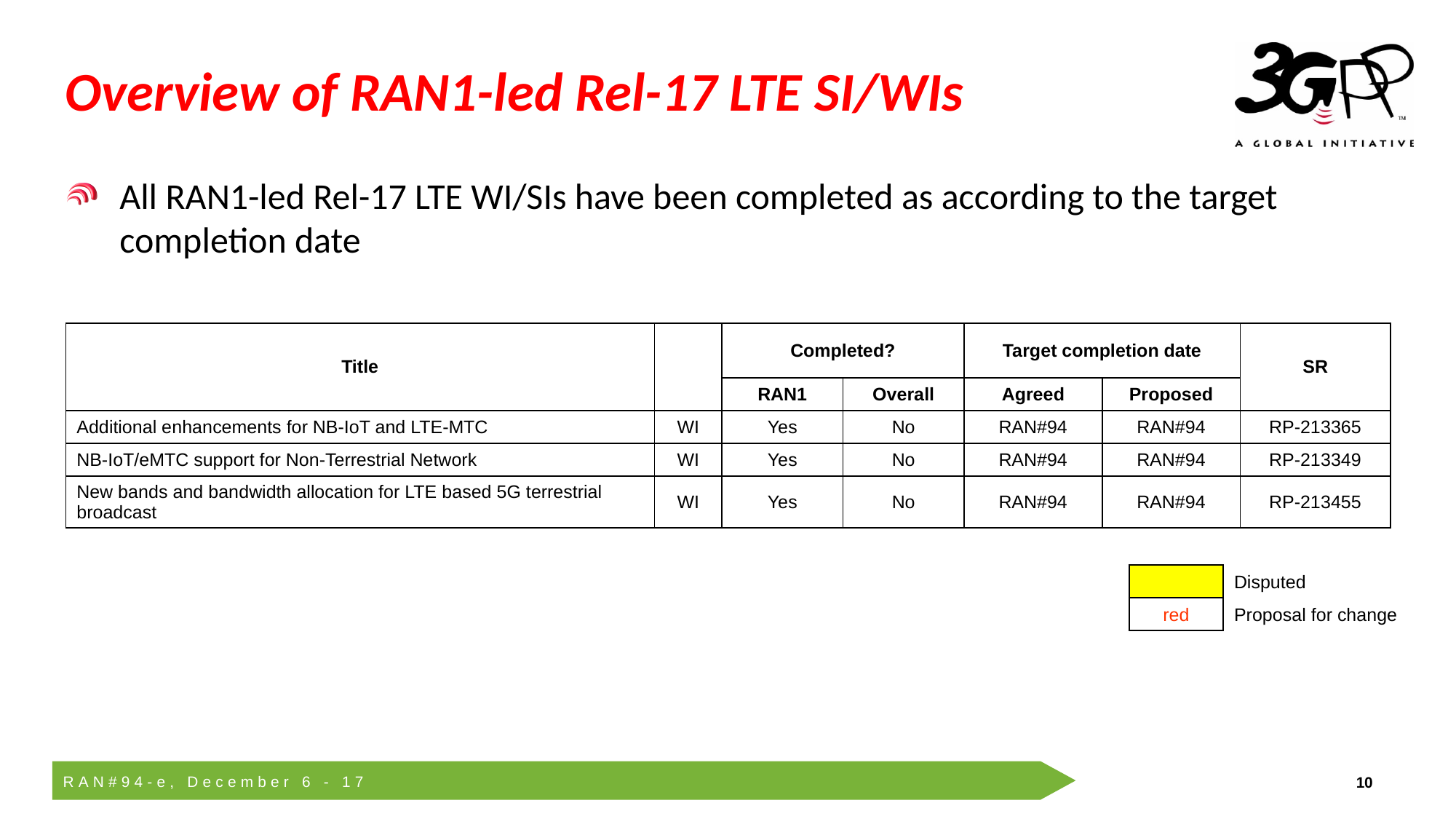

# Overview of RAN1-led Rel-17 LTE SI/WIs
All RAN1-led Rel-17 LTE WI/SIs have been completed as according to the target completion date

| Title |  | Completed? |  | Target completion date |  | SR |
| --- | --- | --- | --- | --- | --- | --- |
|  |  | RAN1 | Overall | Agreed | Proposed |  |
| Additional enhancements for NB-IoT and LTE-MTC | WI | Yes | No | RAN#94 | RAN#94 | RP-213365 |
| NB-IoT/eMTC support for Non-Terrestrial Network | WI | Yes | No | RAN#94 | RAN#94 | RP-213349 |
| New bands and bandwidth allocation for LTE based 5G terrestrial broadcast | WI | Yes | No | RAN#94 | RAN#94 | RP-213455 |
|  | Disputed |
| --- | --- |
| red | Proposal for change |